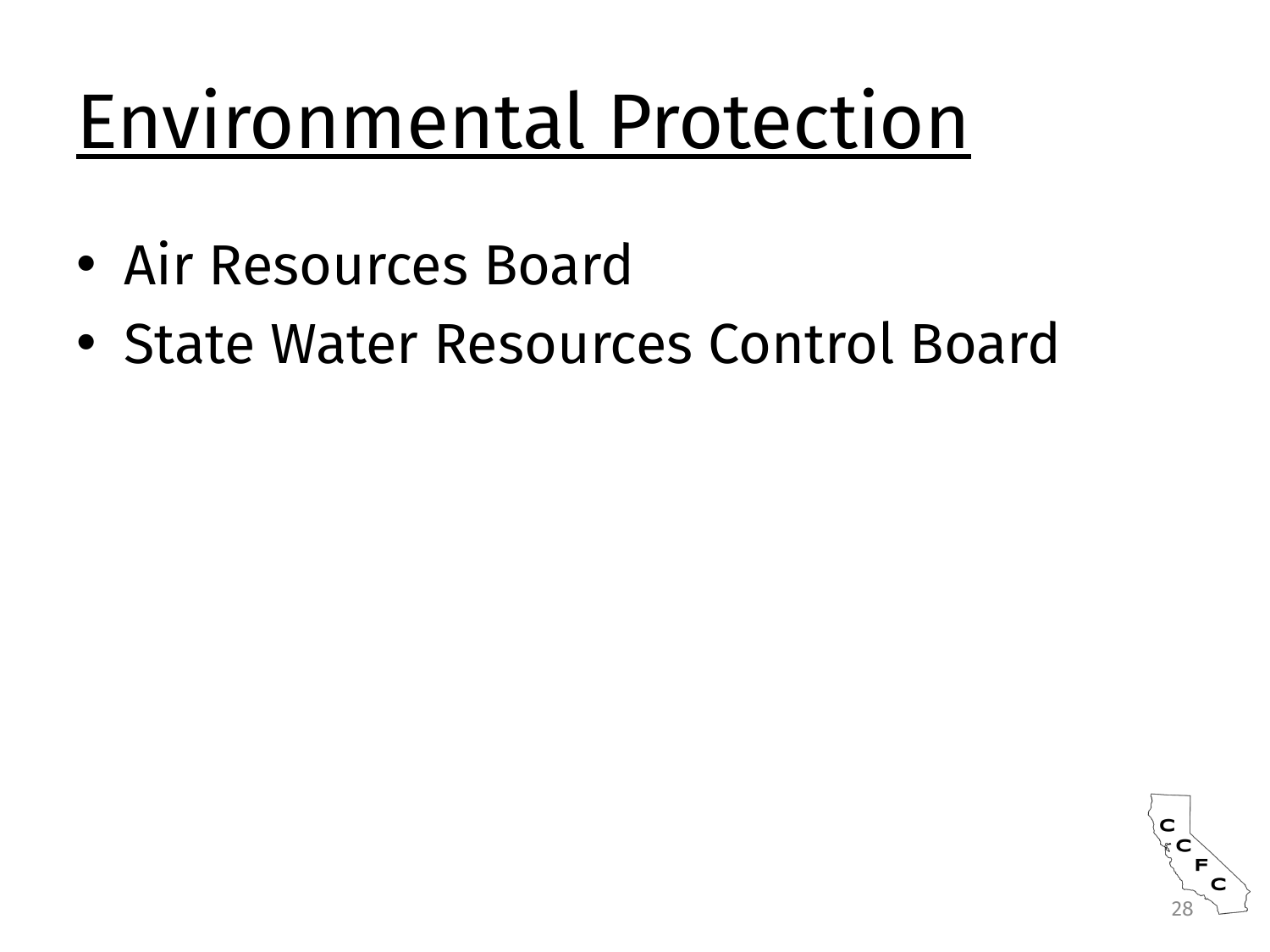

# Environmental Protection
Air Resources Board
State Water Resources Control Board

28